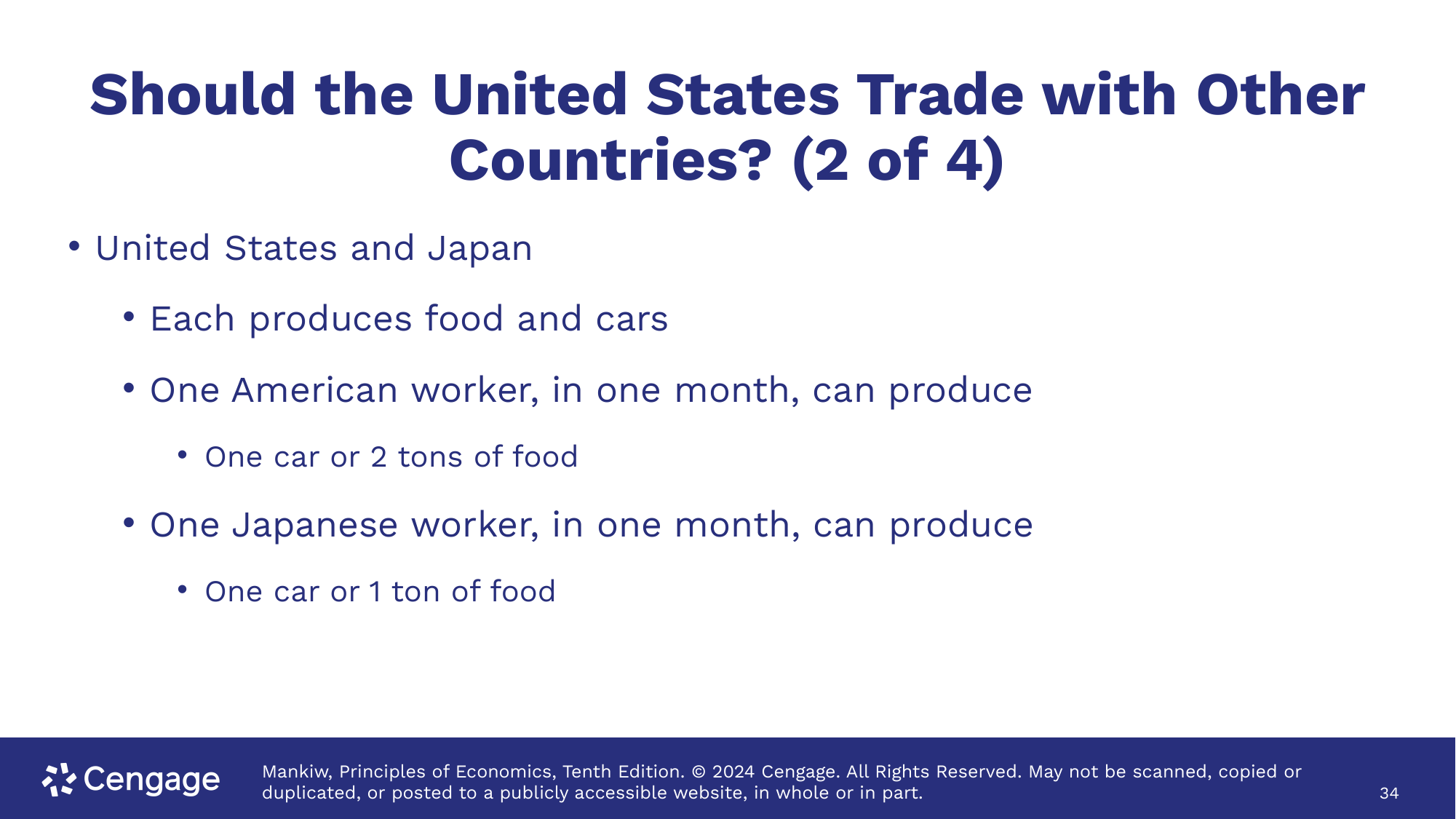

# Should the United States Trade with Other Countries? (2 of 4)
United States and Japan
Each produces food and cars
One American worker, in one month, can produce
One car or 2 tons of food
One Japanese worker, in one month, can produce
One car or 1 ton of food